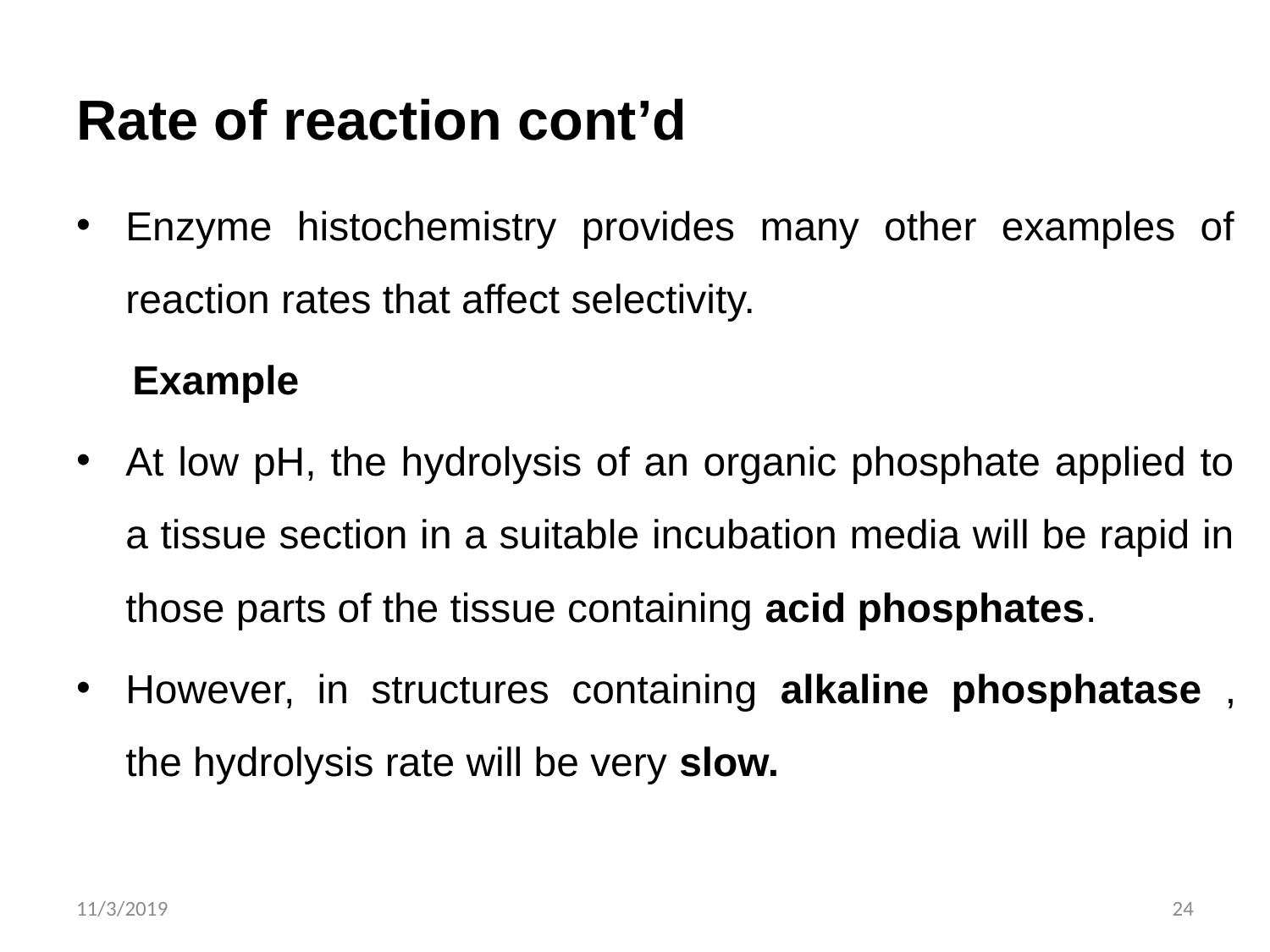

# Rate of reaction cont’d
Enzyme histochemistry provides many other examples of reaction rates that affect selectivity.
     Example
At low pH, the hydrolysis of an organic phosphate applied to a tissue section in a suitable incubation media will be rapid in those parts of the tissue containing acid phosphates.
However, in structures containing alkaline phosphatase , the hydrolysis rate will be very slow.

11/3/2019
24